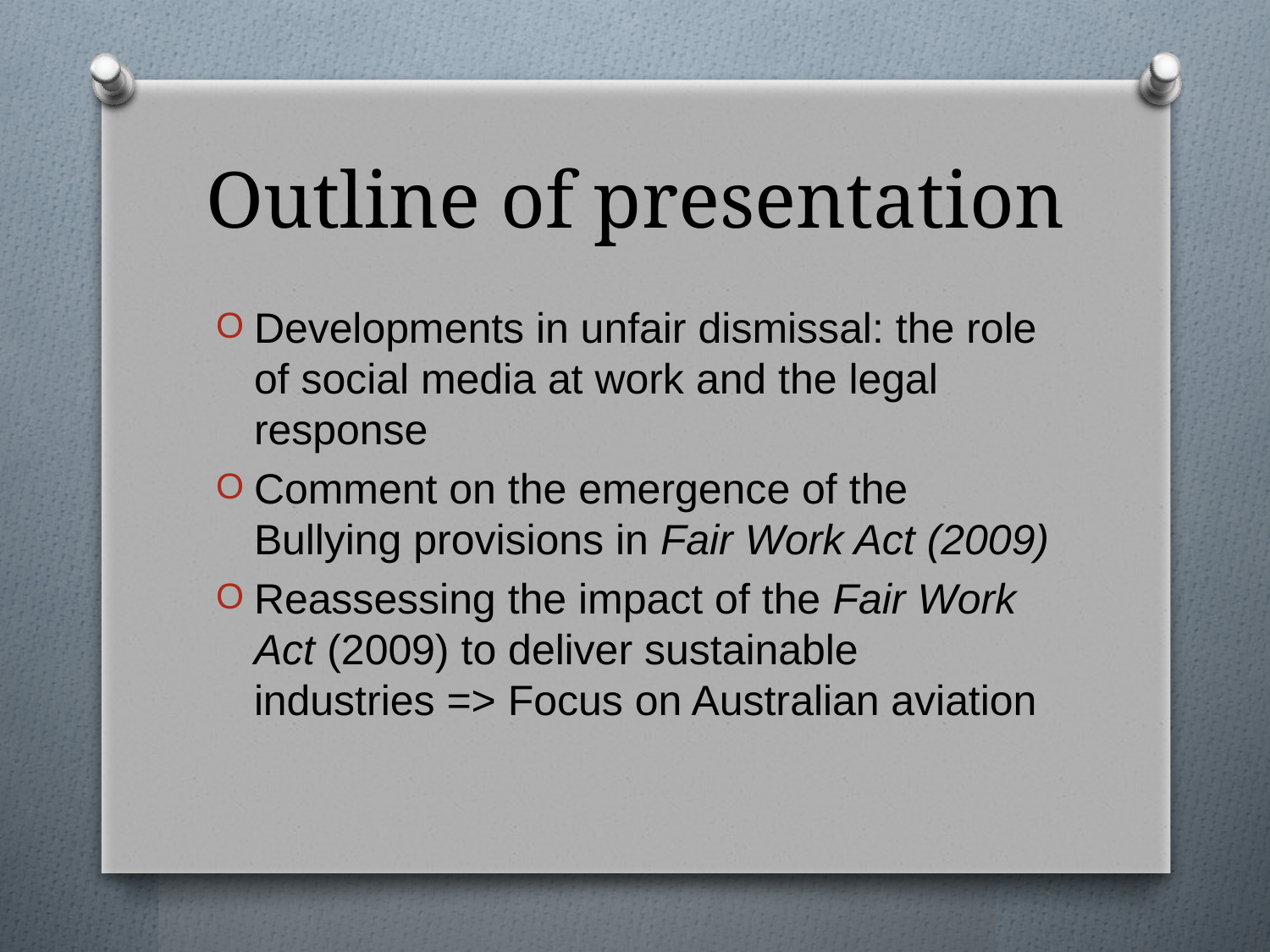

# Outline of presentation
Developments in unfair dismissal: the role of social media at work and the legal response
Comment on the emergence of the Bullying provisions in Fair Work Act (2009)
Reassessing the impact of the Fair Work Act (2009) to deliver sustainable industries => Focus on Australian aviation